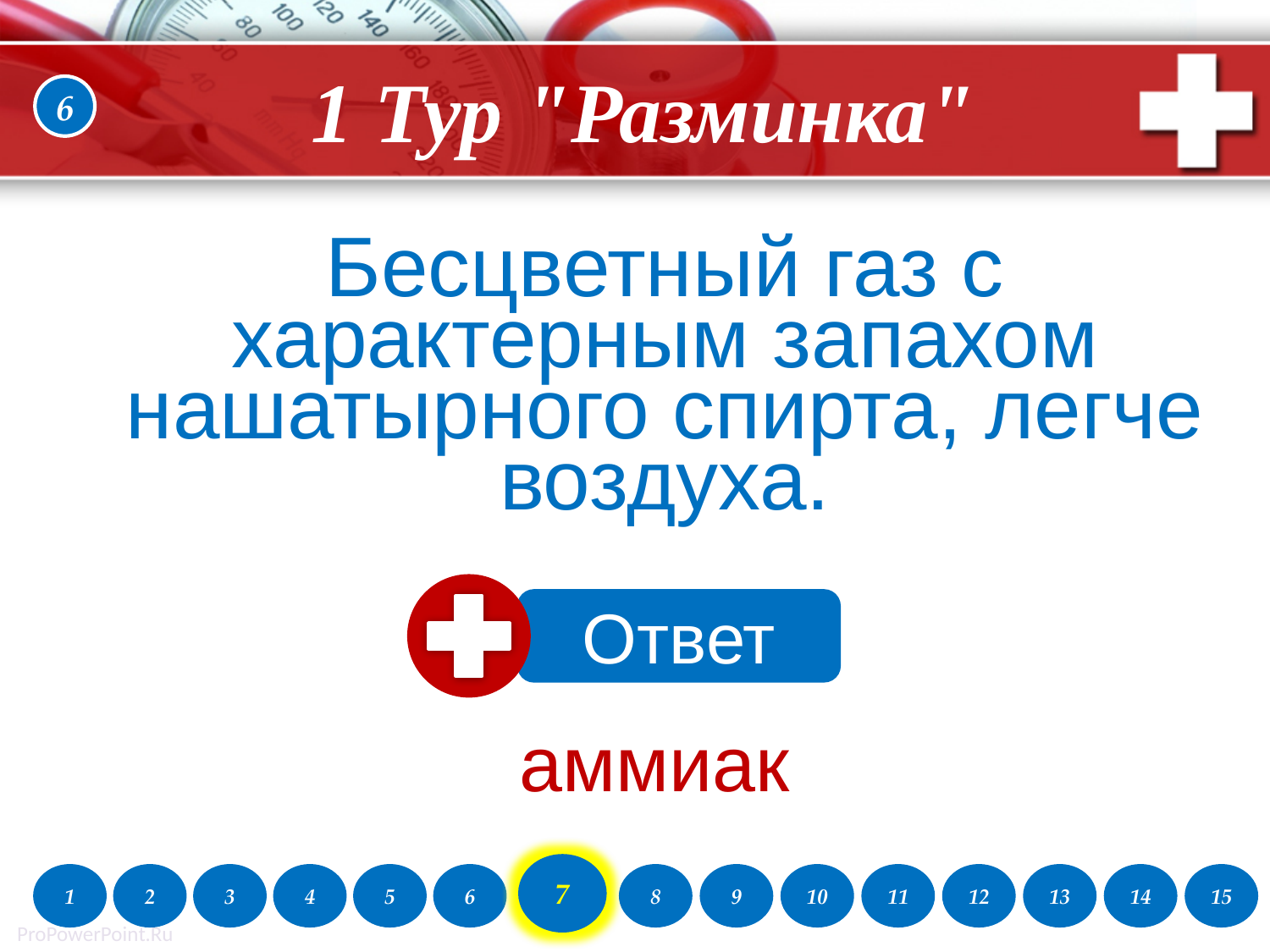

1 Тур "Разминка"
6
Бесцветный газ с характерным запахом нашатырного спирта, легче воздуха.

Ответ
аммиак
7
1
2
3
4
5
6
8
9
10
11
12
13
14
15